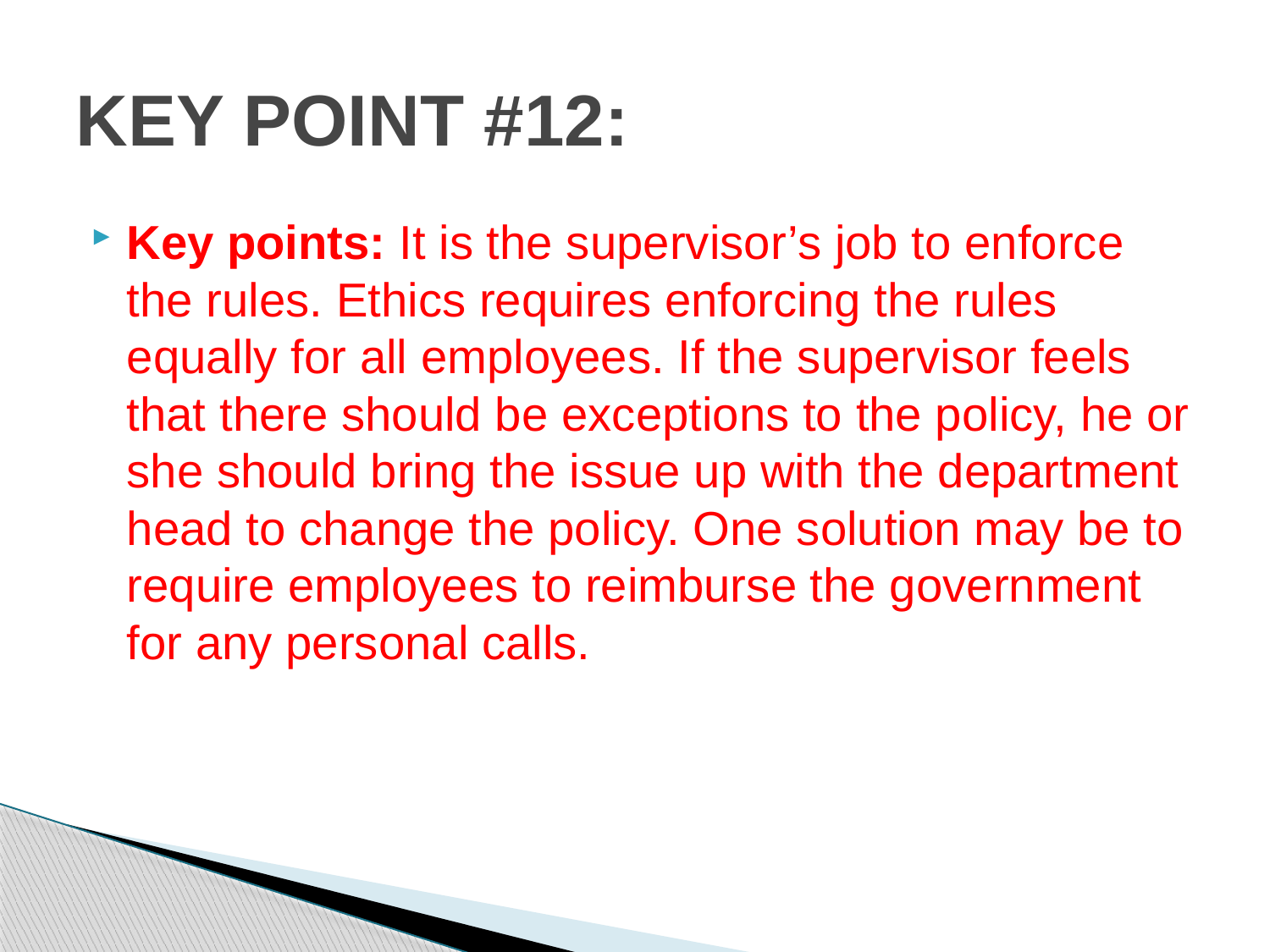

# KEY POINT #12:
Key points: It is the supervisor’s job to enforce the rules. Ethics requires enforcing the rules equally for all employees. If the supervisor feels that there should be exceptions to the policy, he or she should bring the issue up with the department head to change the policy. One solution may be to require employees to reimburse the government for any personal calls.